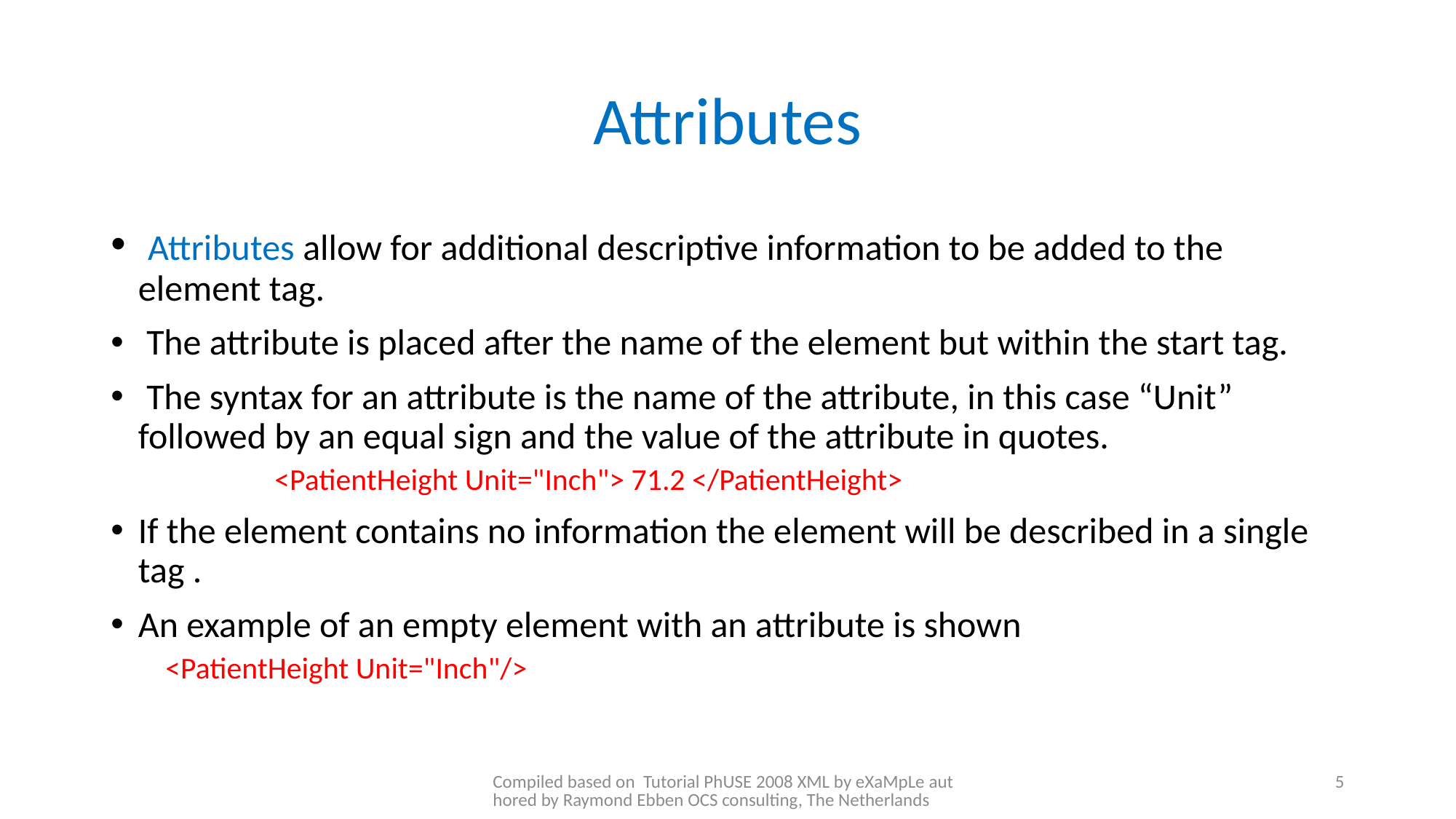

# Attributes
 Attributes allow for additional descriptive information to be added to the element tag.
 The attribute is placed after the name of the element but within the start tag.
 The syntax for an attribute is the name of the attribute, in this case “Unit” followed by an equal sign and the value of the attribute in quotes.
	<PatientHeight Unit="Inch"> 71.2 </PatientHeight>
If the element contains no information the element will be described in a single tag .
An example of an empty element with an attribute is shown
<PatientHeight Unit="Inch"/>

Compiled based on  Tutorial PhUSE 2008 XML by eXaMpLe authored by Raymond Ebben OCS consulting, The Netherlands
5